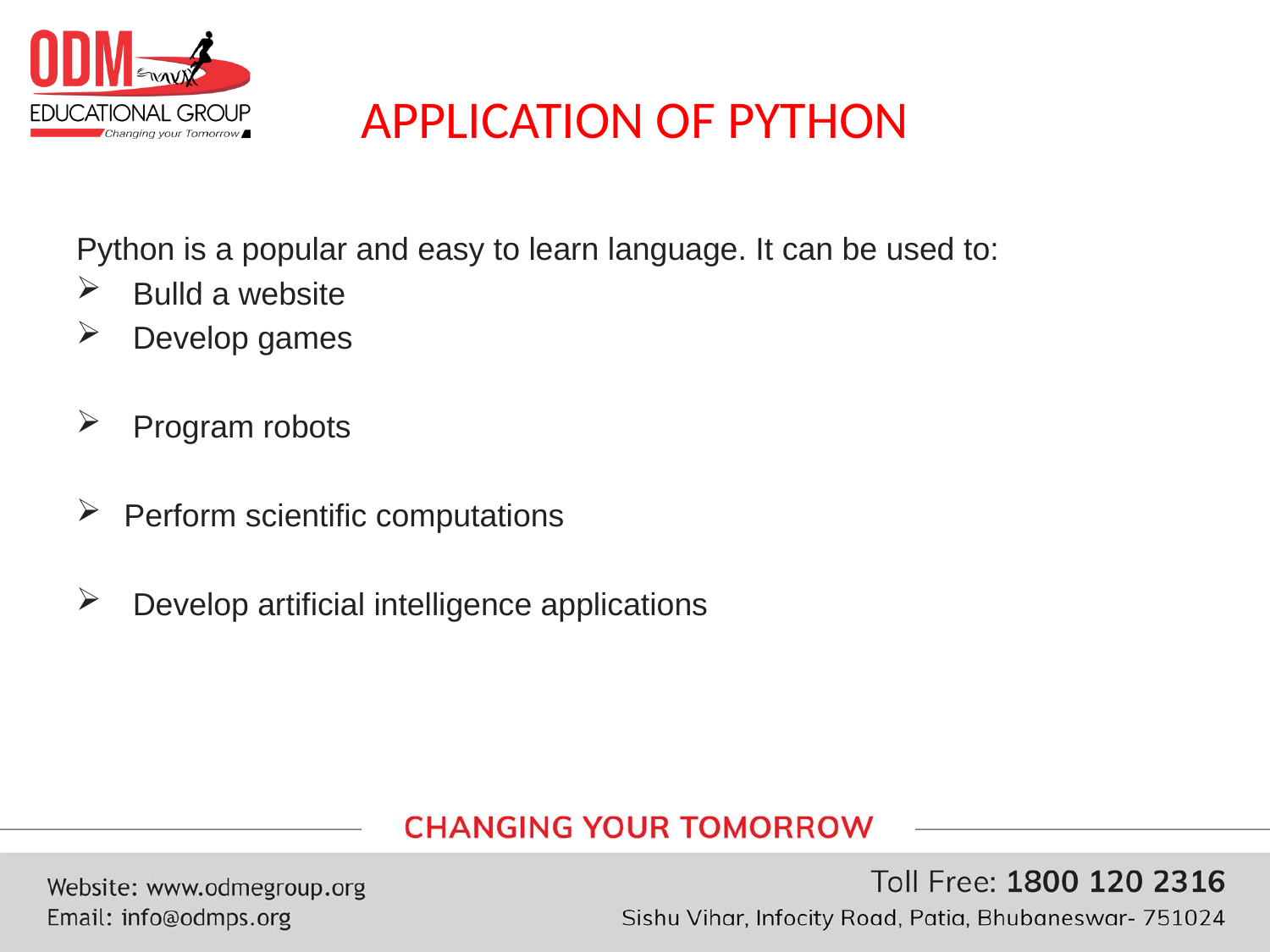

# APPLICATION OF PYTHON
Python is a popular and easy to learn language. It can be used to:
 Bulld a website
 Develop games

 Program robots

Perform scientific computations

 Develop artificial intelligence applications